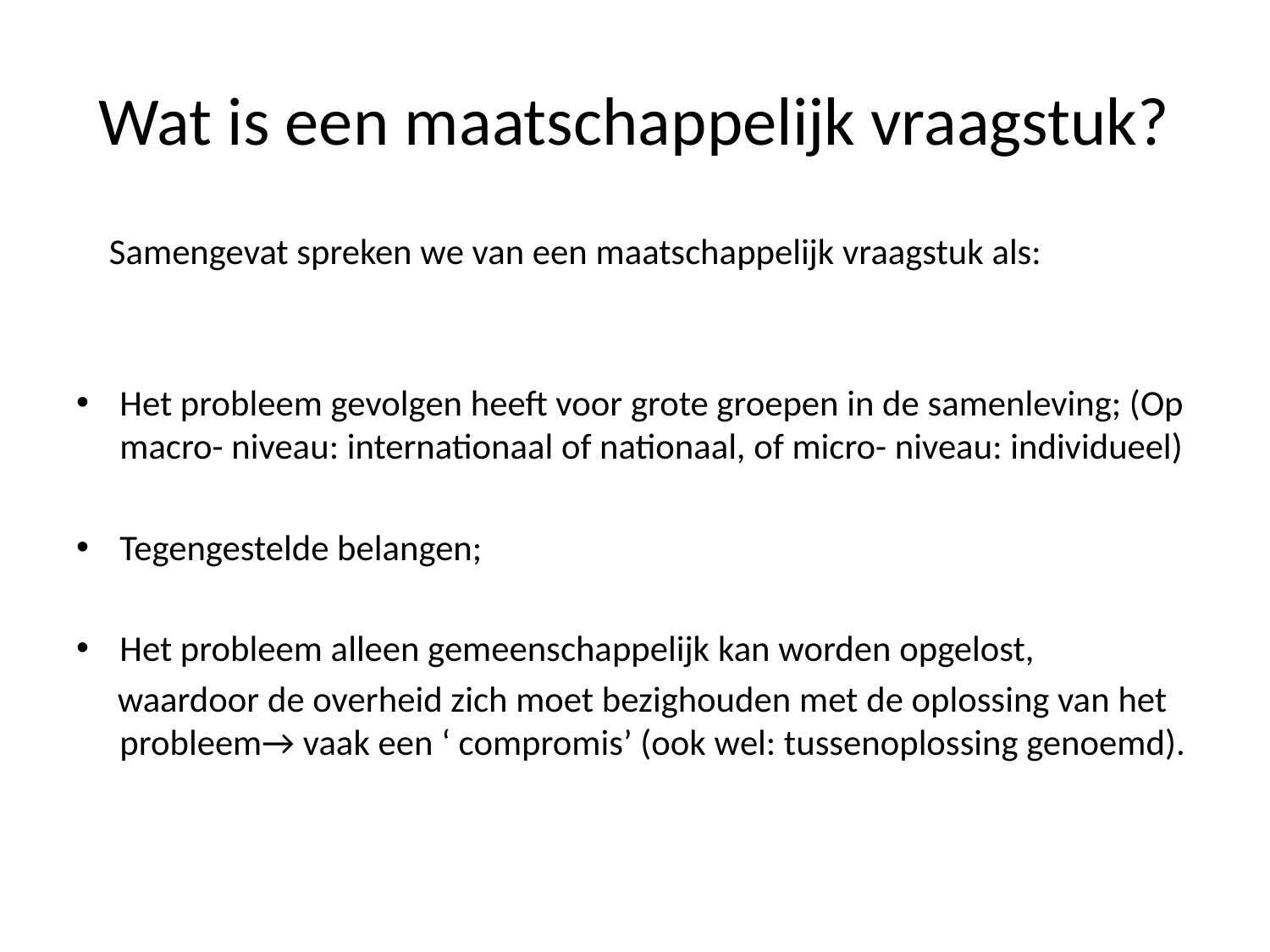

# Wat is een maatschappelijk vraagstuk?
    Samengevat spreken we van een maatschappelijk vraagstuk als:

Het probleem gevolgen heeft voor grote groepen in de samenleving; (Op macro- niveau: internationaal of nationaal, of micro- niveau: individueel)

Tegengestelde belangen;

Het probleem alleen gemeenschappelijk kan worden opgelost,
     waardoor de overheid zich moet bezighouden met de oplossing van het probleem→ vaak een ‘ compromis’ (ook wel: tussenoplossing genoemd).